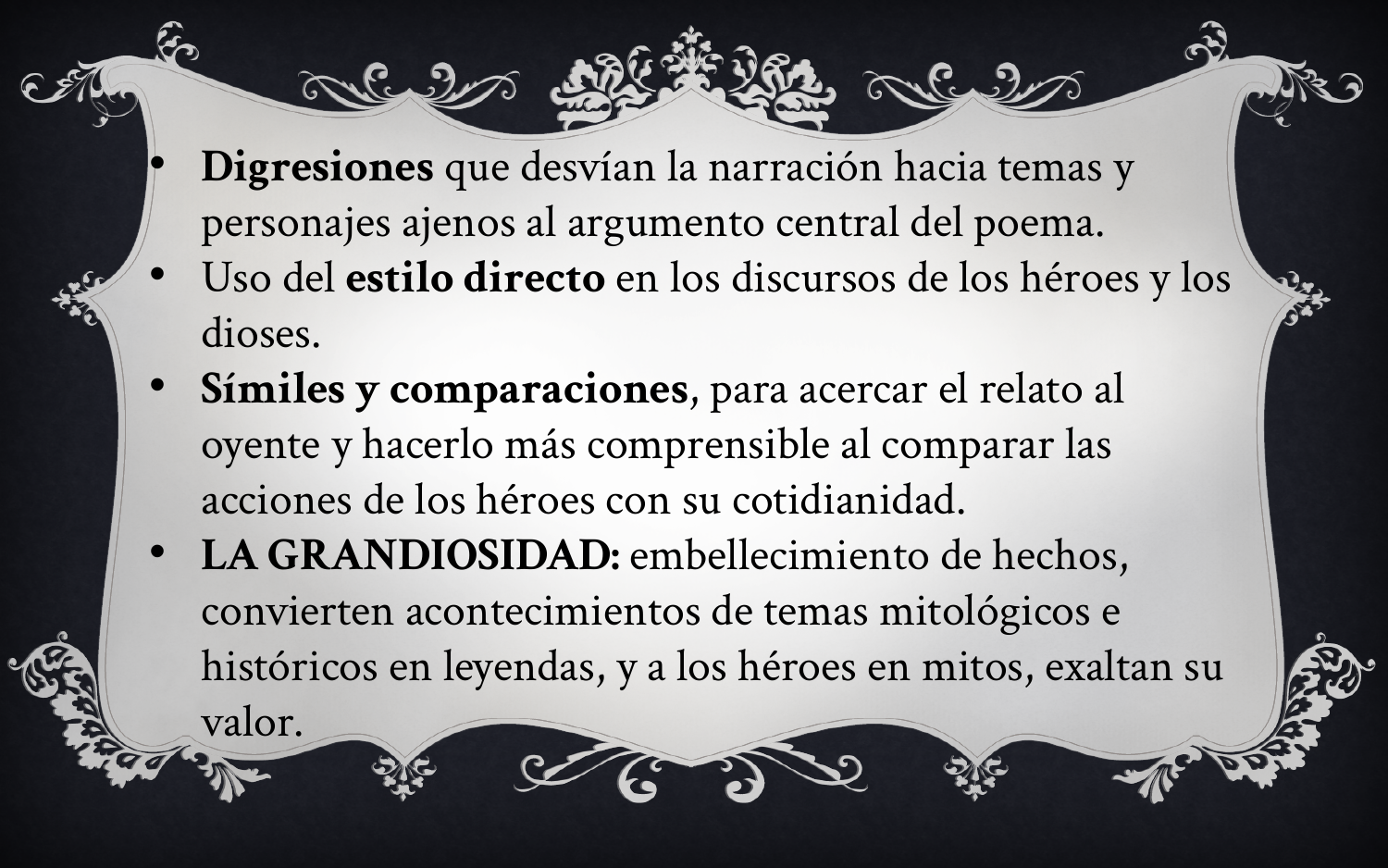

Digresiones que desvían la narración hacia temas y personajes ajenos al argumento central del poema.
Uso del estilo directo en los discursos de los héroes y los dioses.
Símiles y comparaciones, para acercar el relato al oyente y hacerlo más comprensible al comparar las acciones de los héroes con su cotidianidad.
LA GRANDIOSIDAD: embellecimiento de hechos, convierten acontecimientos de temas mitológicos e históricos en leyendas, y a los héroes en mitos, exaltan su valor.